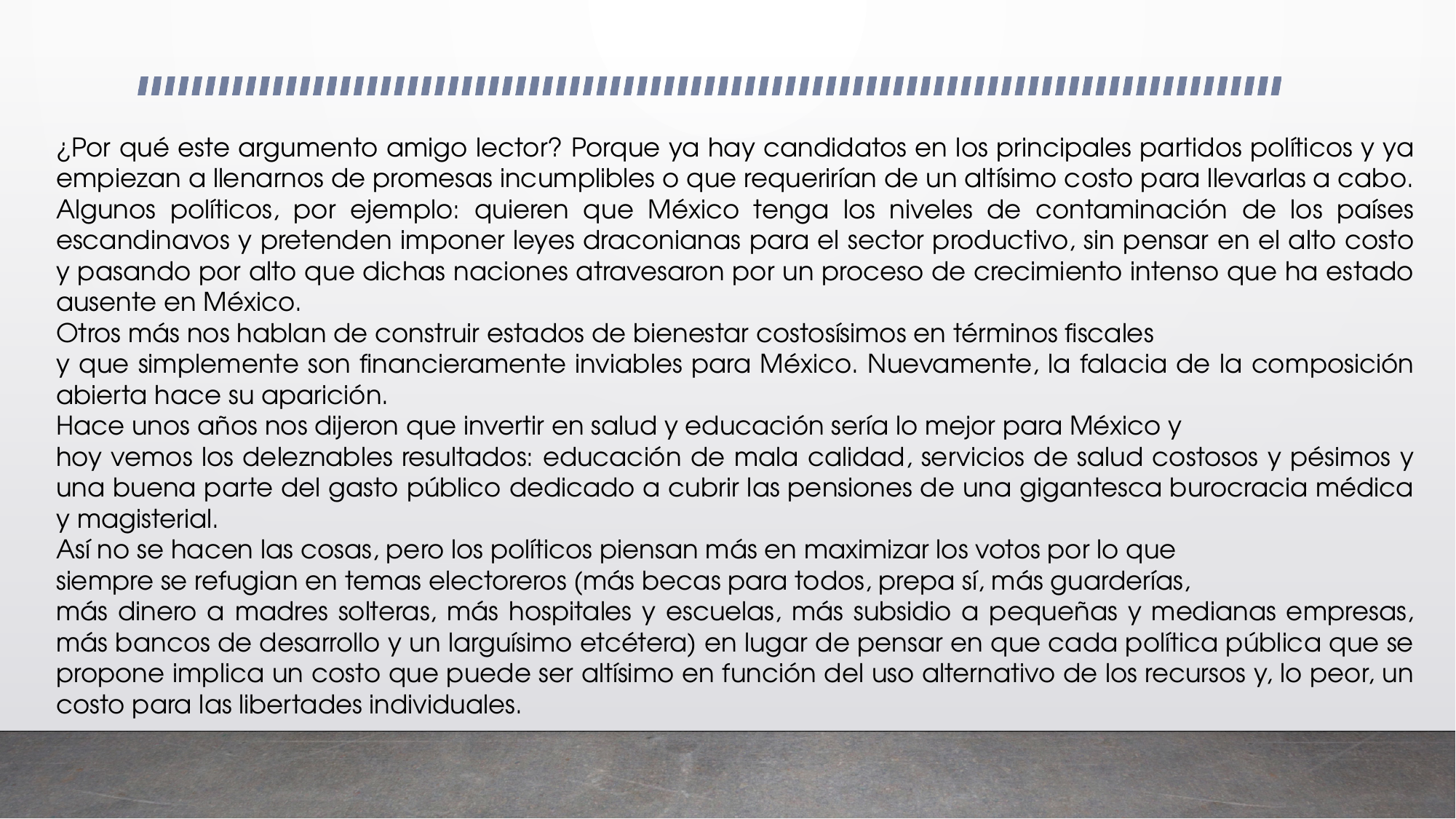

¿Por qué este argumento amigo lector? Porque ya hay candidatos en los principales partidos políticos y ya empiezan a llenarnos de promesas incumplibles o que requerirían de un altísimo costo para llevarlas a cabo. Algunos políticos, por ejemplo: quieren que México tenga los niveles de contaminación de los países escandinavos y pretenden imponer leyes draconianas para el sector productivo, sin pensar en el alto costo y pasando por alto que dichas naciones atravesaron por un proceso de crecimiento intenso que ha estado ausente en México.
Otros más nos hablan de construir estados de bienestar costosísimos en términos fiscales
y que simplemente son financieramente inviables para México. Nuevamente, la falacia de la composición abierta hace su aparición.
Hace unos años nos dijeron que invertir en salud y educación sería lo mejor para México y
hoy vemos los deleznables resultados: educación de mala calidad, servicios de salud costosos y pésimos y una buena parte del gasto público dedicado a cubrir las pensiones de una gigantesca burocracia médica y magisterial.
Así no se hacen las cosas, pero los políticos piensan más en maximizar los votos por lo que
siempre se refugian en temas electoreros (más becas para todos, prepa sí, más guarderías,
más dinero a madres solteras, más hospitales y escuelas, más subsidio a pequeñas y medianas empresas, más bancos de desarrollo y un larguísimo etcétera) en lugar de pensar en que cada política pública que se propone implica un costo que puede ser altísimo en función del uso alternativo de los recursos y, lo peor, un costo para las libertades individuales.